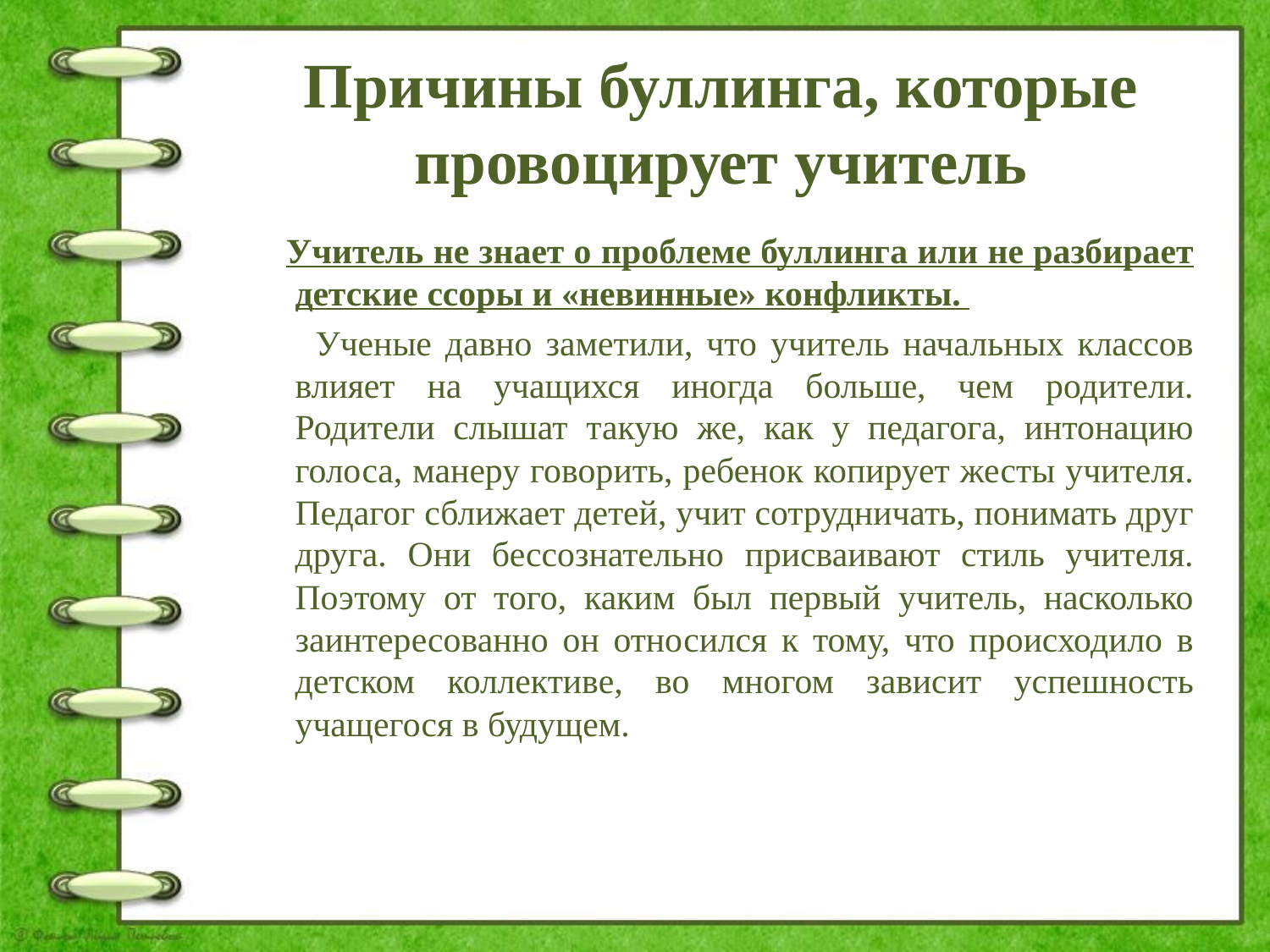

# Причины буллинга, которые провоцирует учитель
    Учитель не знает о проблеме буллинга или не разбирает детские ссоры и «невинные» конфликты.
     Ученые давно заметили, что учитель начальных классов
влияет на учащихся иногда больше, чем родители. Родители слышат такую же, как у педагога, интонацию голоса, манеру говорить, ребенок копирует жесты учителя.
Педагог сближает детей, учит сотрудничать, понимать друг друга. Они бессознательно присваивают стиль учителя. Поэтому от того, каким был первый учитель, насколько
заинтересованно он относился к тому, что происходило в детском коллективе, во многом зависит успешность учащегося в будущем.